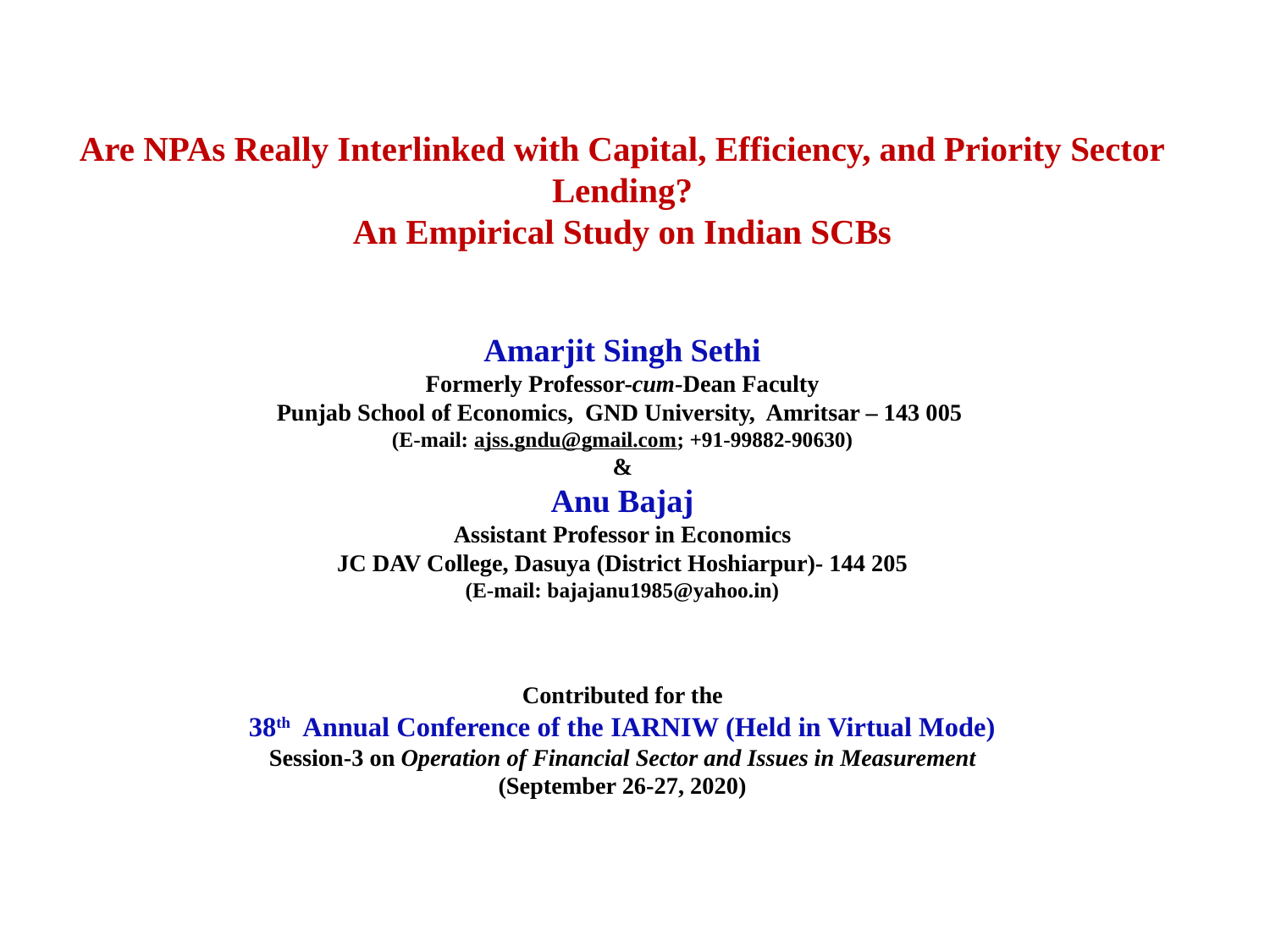

# Are NPAs Really Interlinked with Capital, Efficiency, and Priority Sector Lending? An Empirical Study on Indian SCBs Amarjit Singh Sethi Formerly Professor-cum-Dean Faculty Punjab School of Economics,  GND University,  Amritsar – 143 005 (E-mail: ajss.gndu@gmail.com; +91-99882-90630) & Anu Bajaj Assistant Professor in Economics JC DAV College, Dasuya (District Hoshiarpur)- 144 205 (E-mail: bajajanu1985@yahoo.in) Contributed for the 38th  Annual Conference of the IARNIW (Held in Virtual Mode) Session-3 on Operation of Financial Sector and Issues in Measurement (September 26-27, 2020)